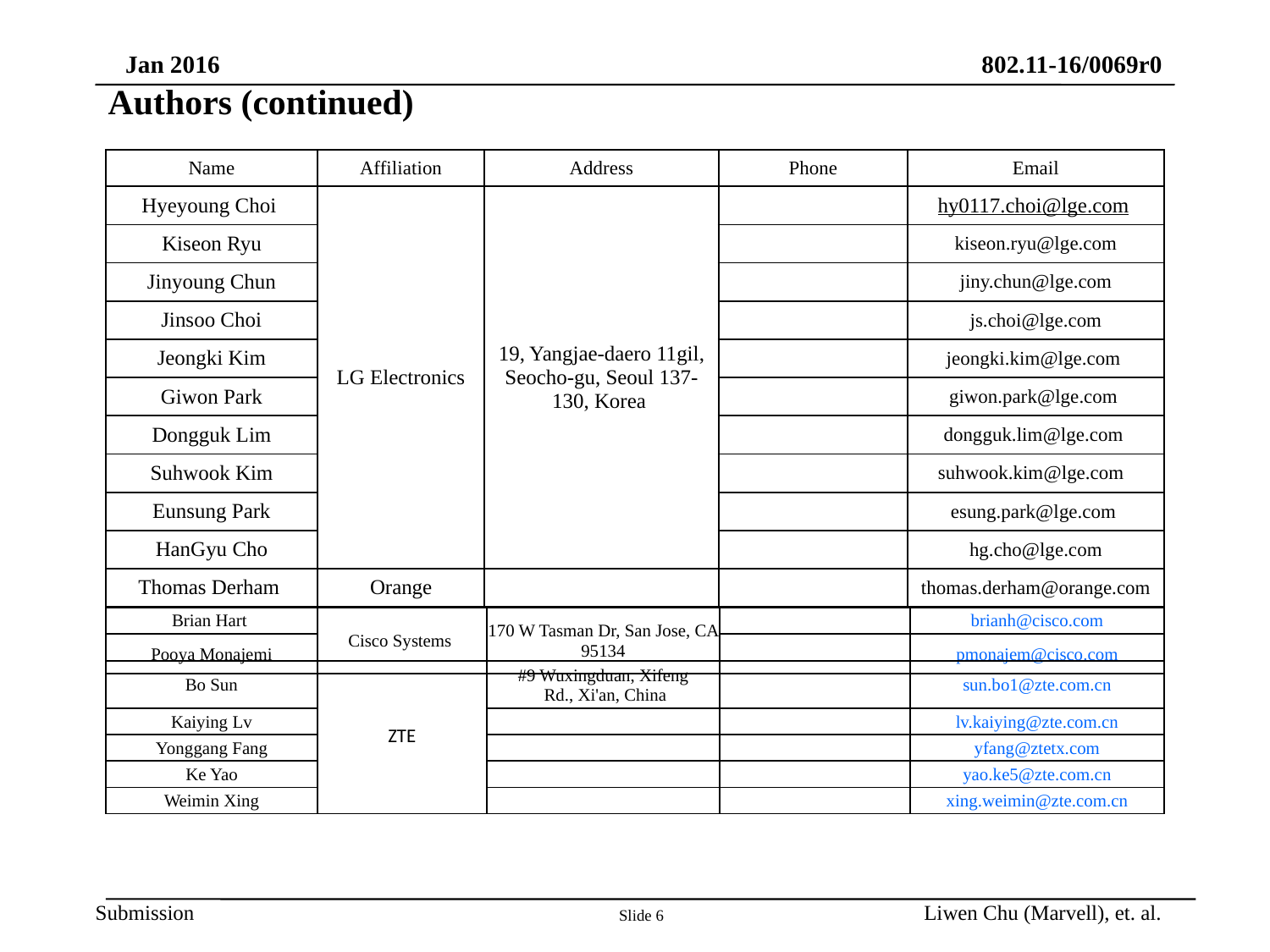

# Authors (continued)
| Name | Affiliation | Address | Phone | Email |
| --- | --- | --- | --- | --- |
| Hyeyoung Choi | LG Electronics | 19, Yangjae-daero 11gil, Seocho-gu, Seoul 137-130, Korea |  | hy0117.choi@lge.com |
| Kiseon Ryu |  |  |  | kiseon.ryu@lge.com |
| Jinyoung Chun |  |  |  | jiny.chun@lge.com |
| Jinsoo Choi |  |  |  | js.choi@lge.com |
| Jeongki Kim |  |  |  | jeongki.kim@lge.com |
| Giwon Park |  |  |  | giwon.park@lge.com |
| Dongguk Lim |  |  |  | dongguk.lim@lge.com |
| Suhwook Kim |  |  |  | suhwook.kim@lge.com |
| Eunsung Park |  |  |  | esung.park@lge.com |
| HanGyu Cho |  |  |  | hg.cho@lge.com |
| Thomas Derham | Orange |  |  | thomas.derham@orange.com |
| Brian Hart | Cisco Systems | 170 W Tasman Dr, San Jose, CA 95134 |  | brianh@cisco.com |
| --- | --- | --- | --- | --- |
| Pooya Monajemi |  |  |  | pmonajem@cisco.com |
| Bo Sun | ZTE | #9 Wuxingduan, Xifeng Rd., Xi'an, China |  | sun.bo1@zte.com.cn |
| --- | --- | --- | --- | --- |
| Kaiying Lv |  |  |  | lv.kaiying@zte.com.cn |
| Yonggang Fang |  |  |  | yfang@ztetx.com |
| Ke Yao |  |  |  | yao.ke5@zte.com.cn |
| Weimin Xing |  |  |  | xing.weimin@zte.com.cn |
Liwen Chu (Marvell), et. al.
Slide 6